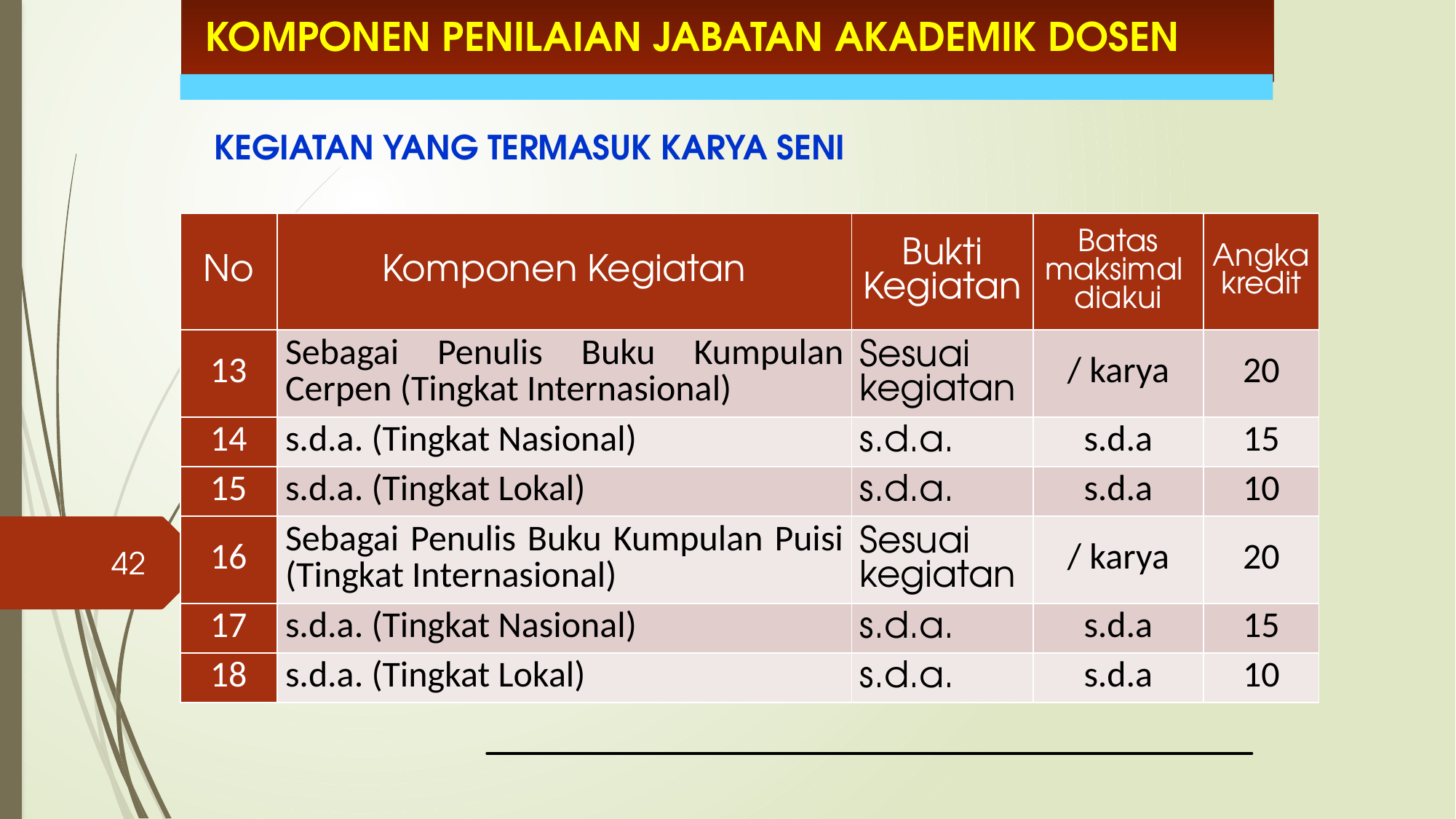

KOMPONEN PENILAIAN JABATAN AKADEMIK DOSEN

KEGIATAN YANG TERMASUK KARYA SENI
| No | Komponen Kegiatan | Bukti Kegiatan | Batas maksimal diakui | Angka kredit |
| --- | --- | --- | --- | --- |
| 13 | Sebagai Penulis Buku Kumpulan Cerpen (Tingkat Internasional) | Sesuai kegiatan | / karya | 20 |
| 14 | s.d.a. (Tingkat Nasional) | s.d.a. | s.d.a | 15 |
| 15 | s.d.a. (Tingkat Lokal) | s.d.a. | s.d.a | 10 |
| 16 | Sebagai Penulis Buku Kumpulan Puisi (Tingkat Internasional) | Sesuai kegiatan | / karya | 20 |
| 17 | s.d.a. (Tingkat Nasional) | s.d.a. | s.d.a | 15 |
| 18 | s.d.a. (Tingkat Lokal) | s.d.a. | s.d.a | 10 |
42